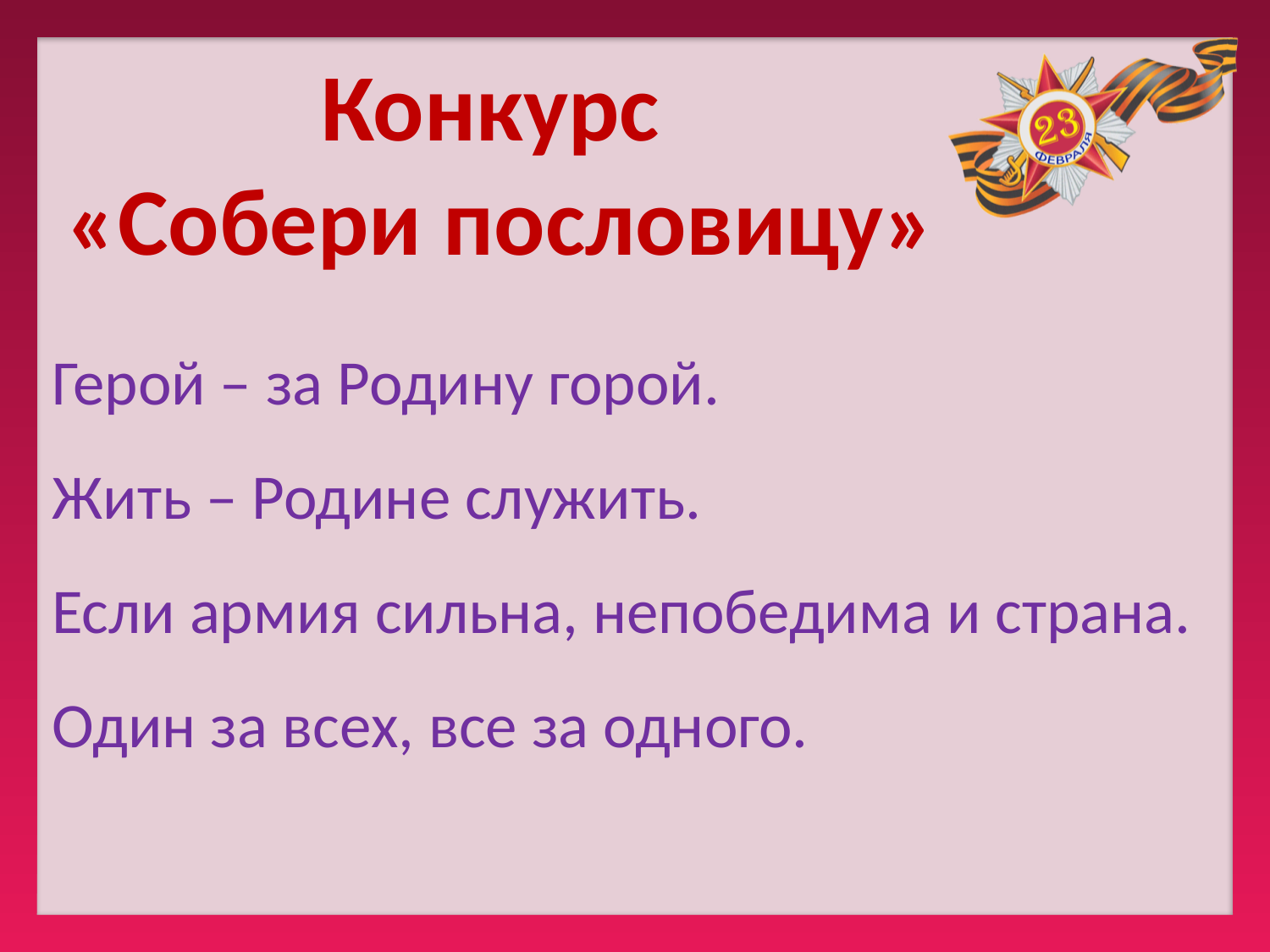

Конкурс
«Собери пословицу»
Герой – за Родину горой.
Жить – Родине служить.
Если армия сильна, непобедима и страна.
Один за всех, все за одного.